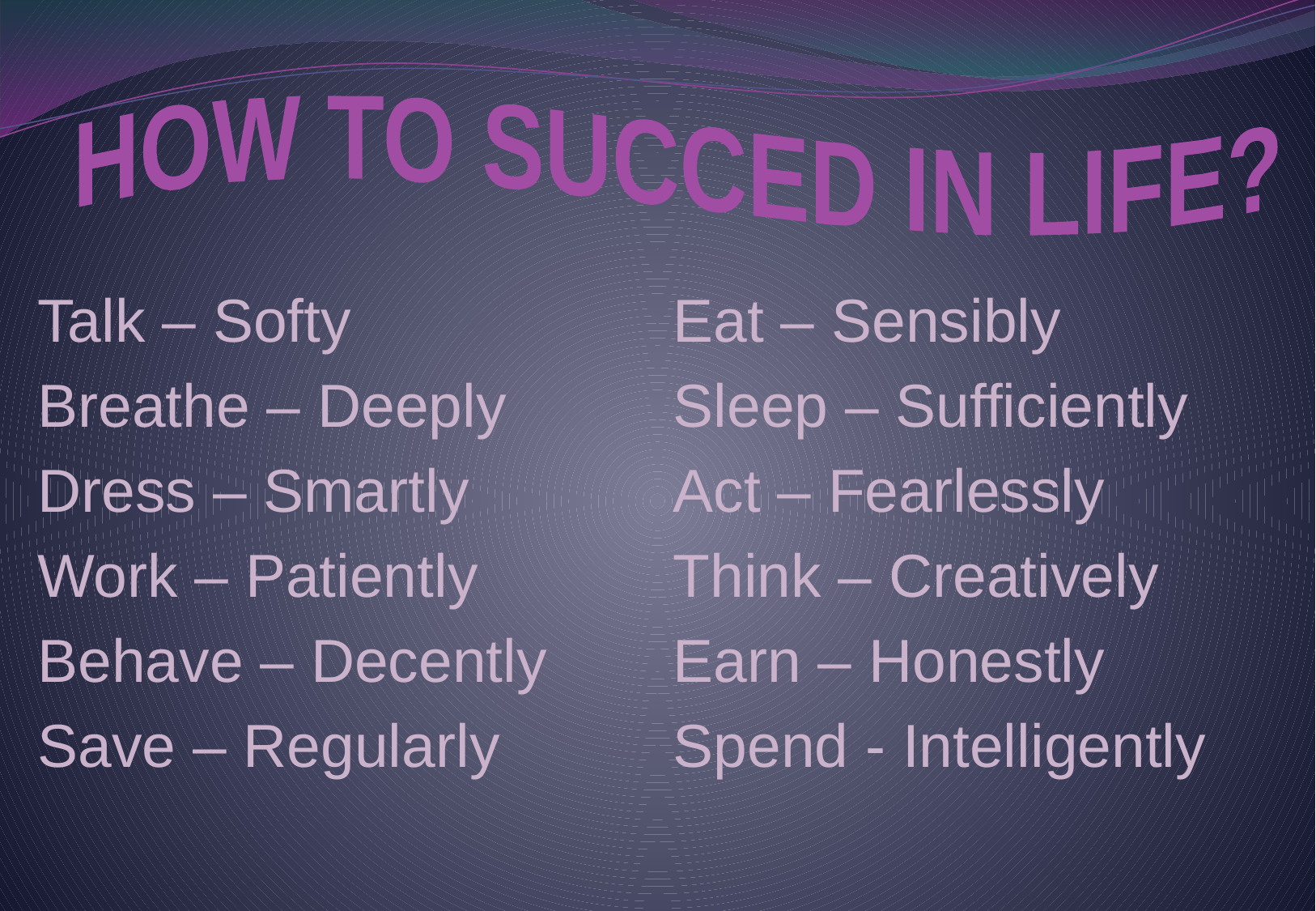

HOW TO SUCCED IN LIFE?
Talk – Softy
Breathe – Deeply
Dress – Smartly
Work – Patiently
Behave – Decently
Save – Regularly

Eat – Sensibly
Sleep – Sufficiently
Act – Fearlessly
Think – Creatively
Earn – Honestly
Spend - Intelligently